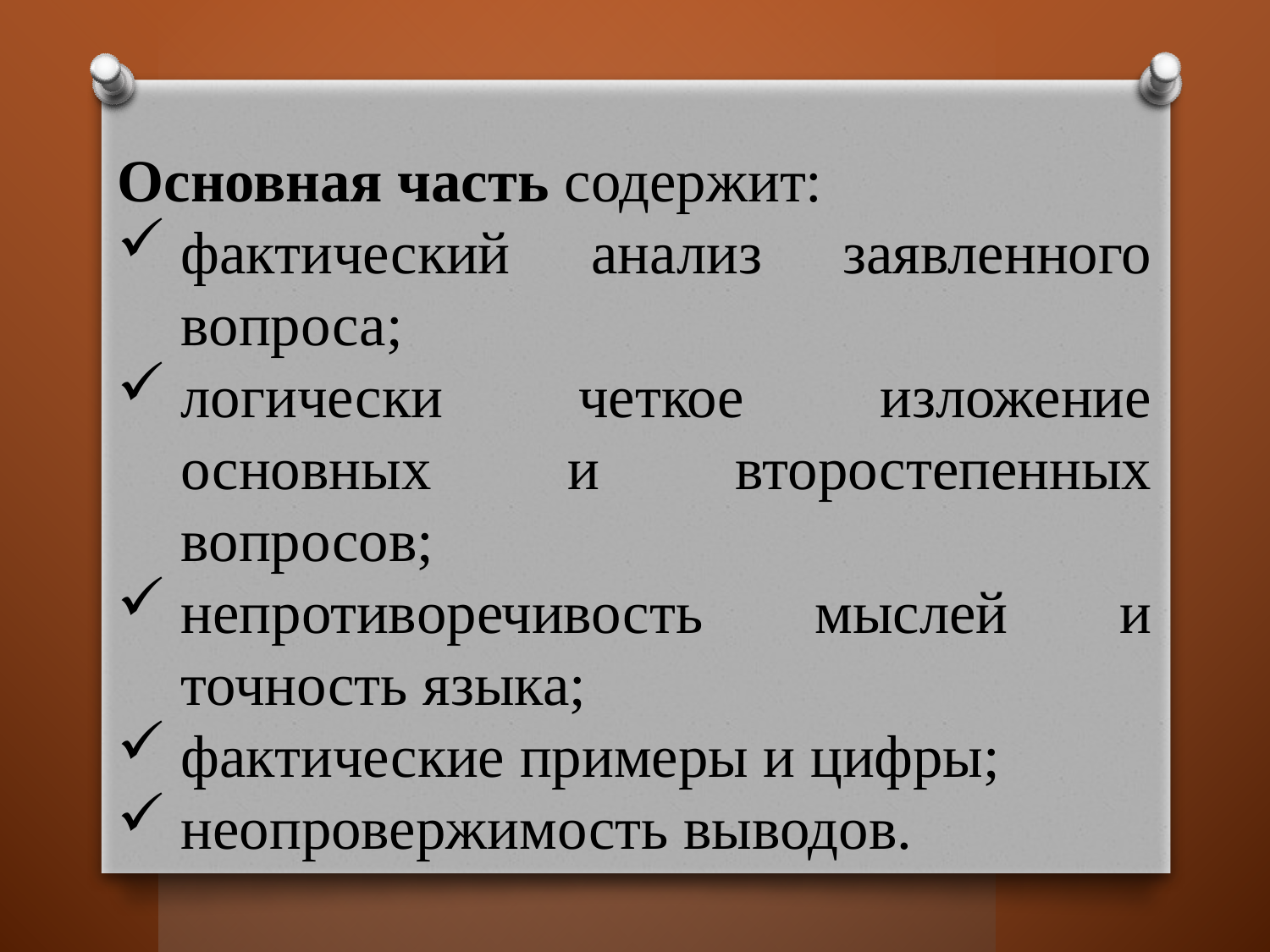

Основная часть содержит:
фактический анализ заявленного вопроса;
логически четкое изложение основных и второстепенных вопросов;
непротиворечивость мыслей и точность языка;
фактические примеры и цифры;
неопровержимость выводов.